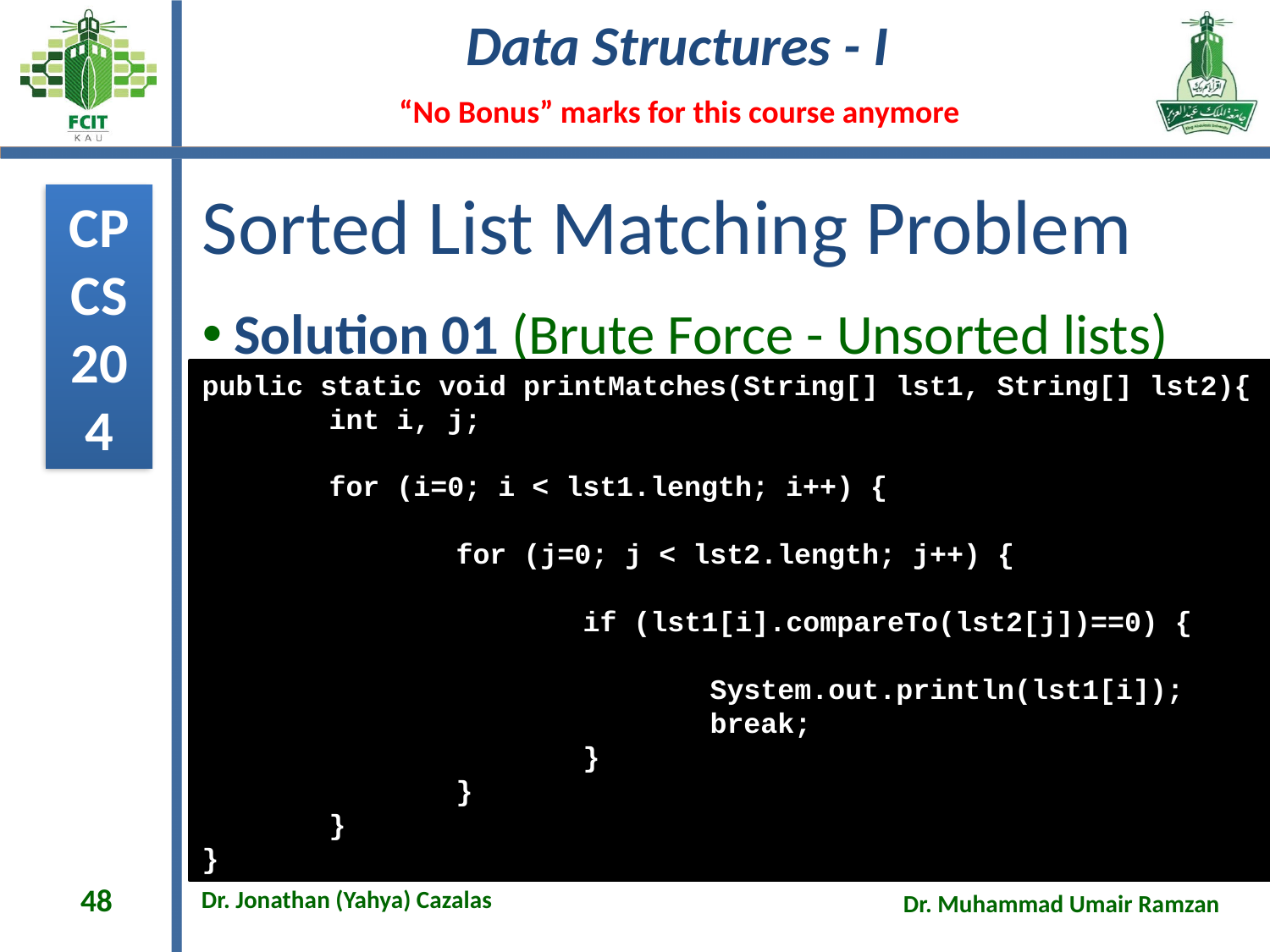

# Sorted List Matching Problem
Solution 01 (Brute Force - Unsorted lists)
public static void printMatches(String[] lst1, String[] lst2){
	int i, j;

	for (i=0; i < lst1.length; i++) {

		for (j=0; j < lst2.length; j++) {

			if (lst1[i].compareTo(lst2[j])==0) {

				System.out.println(lst1[i]);
				break;
			}
		}
	}
}
48